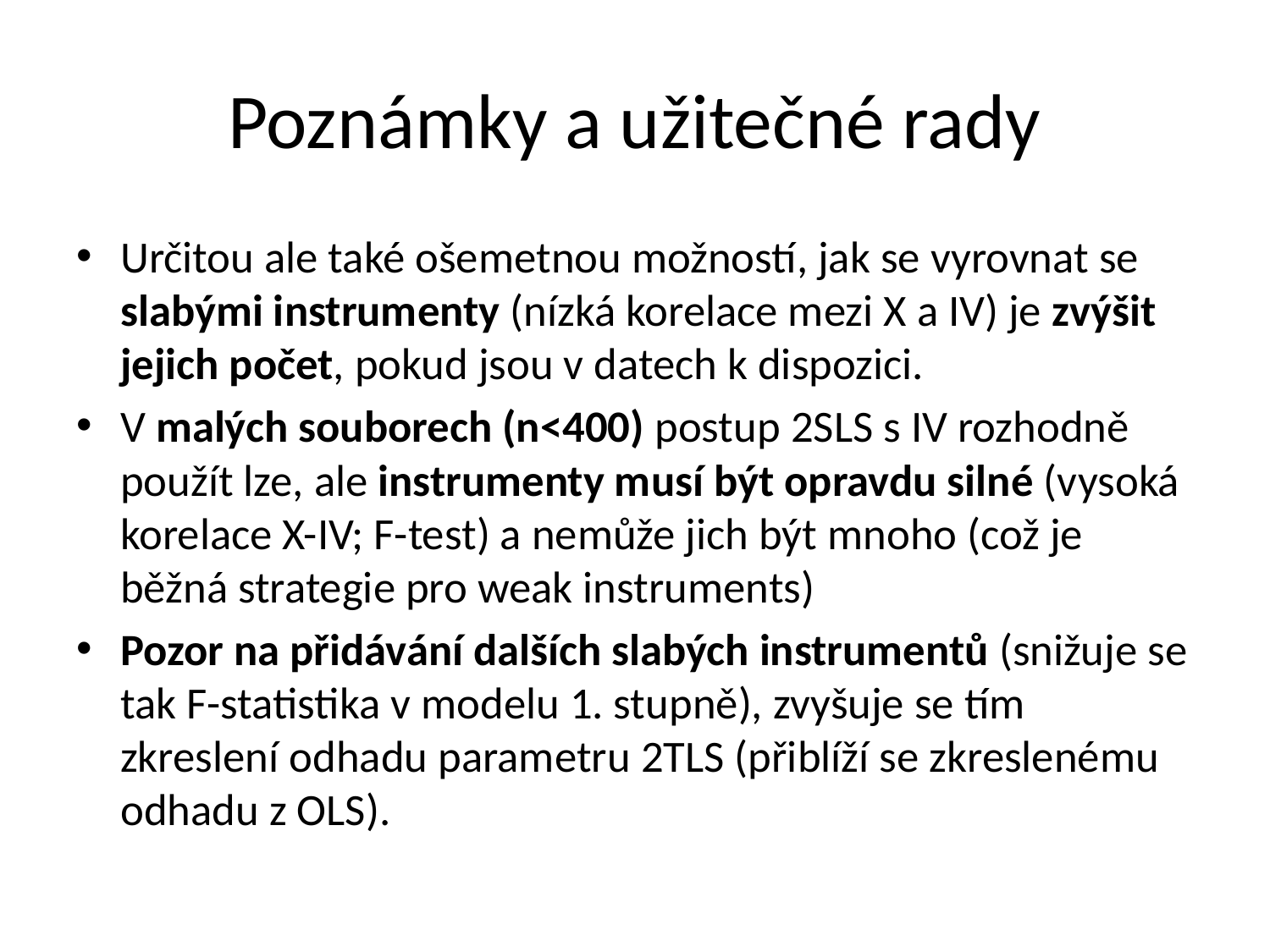

# Poznámky a užitečné rady
Určitou ale také ošemetnou možností, jak se vyrovnat se slabými instrumenty (nízká korelace mezi X a IV) je zvýšit jejich počet, pokud jsou v datech k dispozici.
V malých souborech (n<400) postup 2SLS s IV rozhodně použít lze, ale instrumenty musí být opravdu silné (vysoká korelace X-IV; F-test) a nemůže jich být mnoho (což je běžná strategie pro weak instruments)
Pozor na přidávání dalších slabých instrumentů (snižuje se tak F-statistika v modelu 1. stupně), zvyšuje se tím zkreslení odhadu parametru 2TLS (přiblíží se zkreslenému odhadu z OLS).